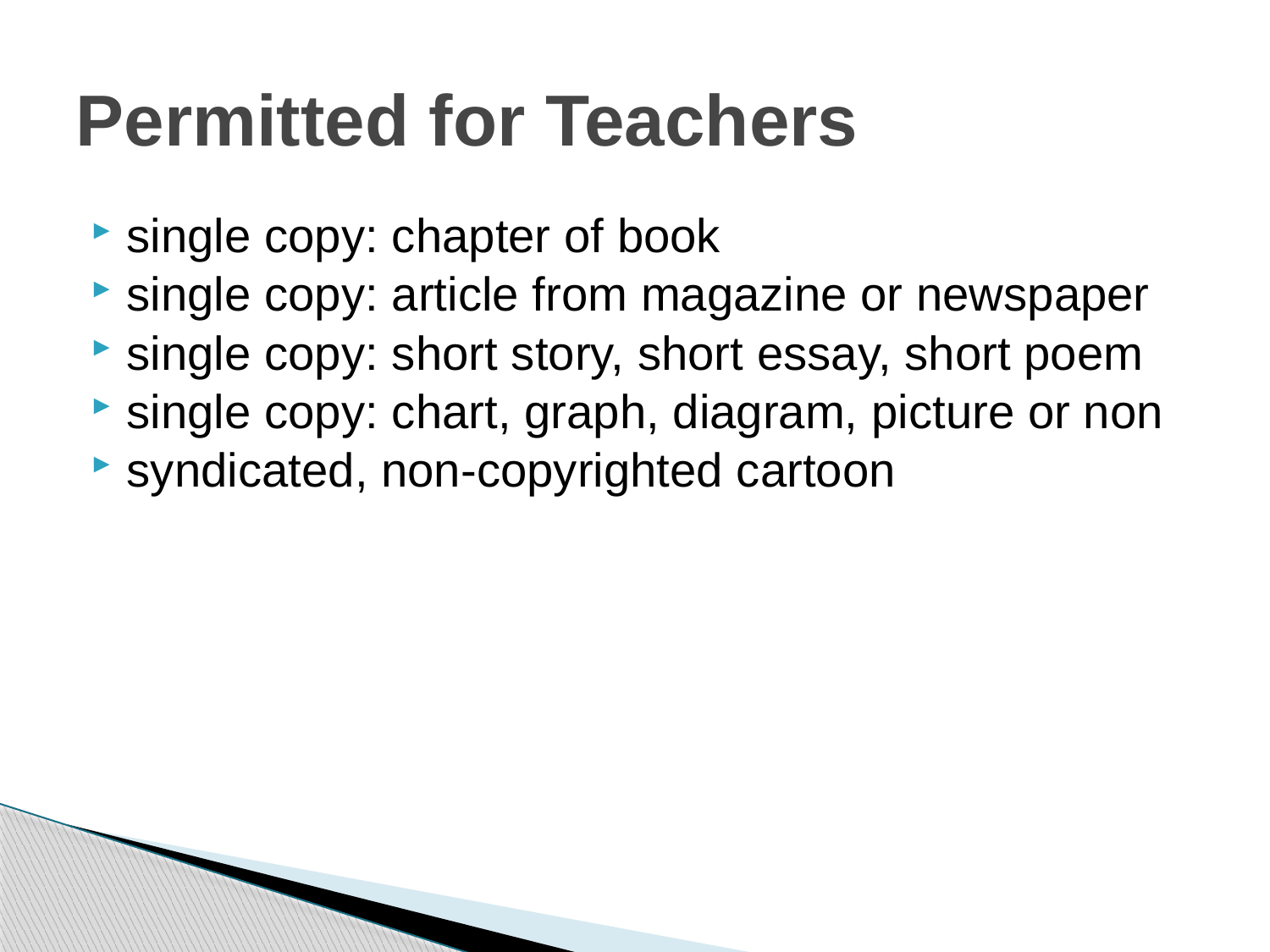

# Permitted for Teachers
single copy: chapter of book
single copy: article from magazine or newspaper
single copy: short story, short essay, short poem
single copy: chart, graph, diagram, picture or non
syndicated, non-copyrighted cartoon